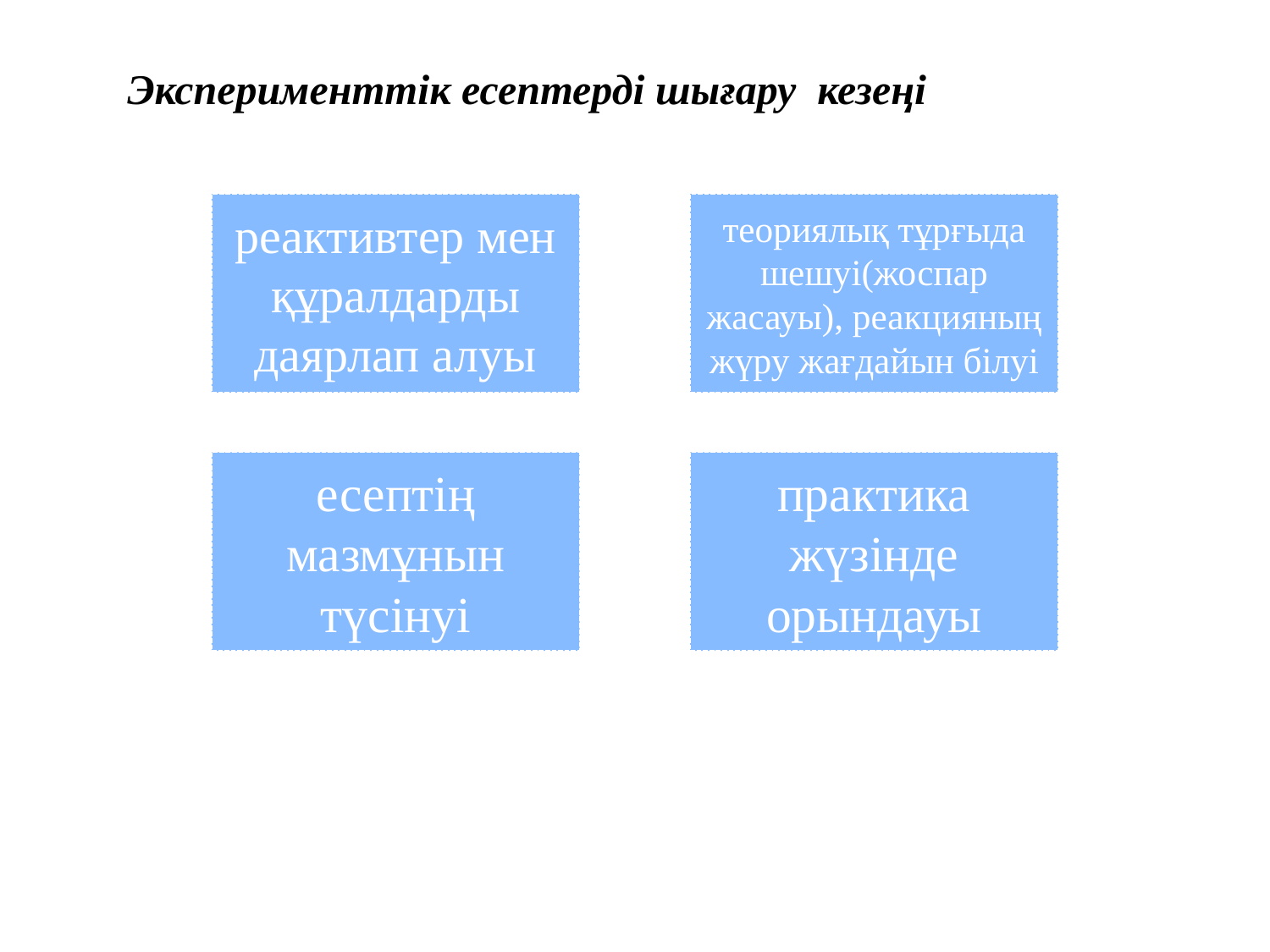

Эксперименттік есептерді шығару  кезеңі
есептің мазмұнын түсінуі
теориялық тұрғыда шешуі(жоспар жасауы), реакцияның жүру жағдайын білуі
реактивтер мен құралдарды даярлап алуы
практика жүзінде орындауы